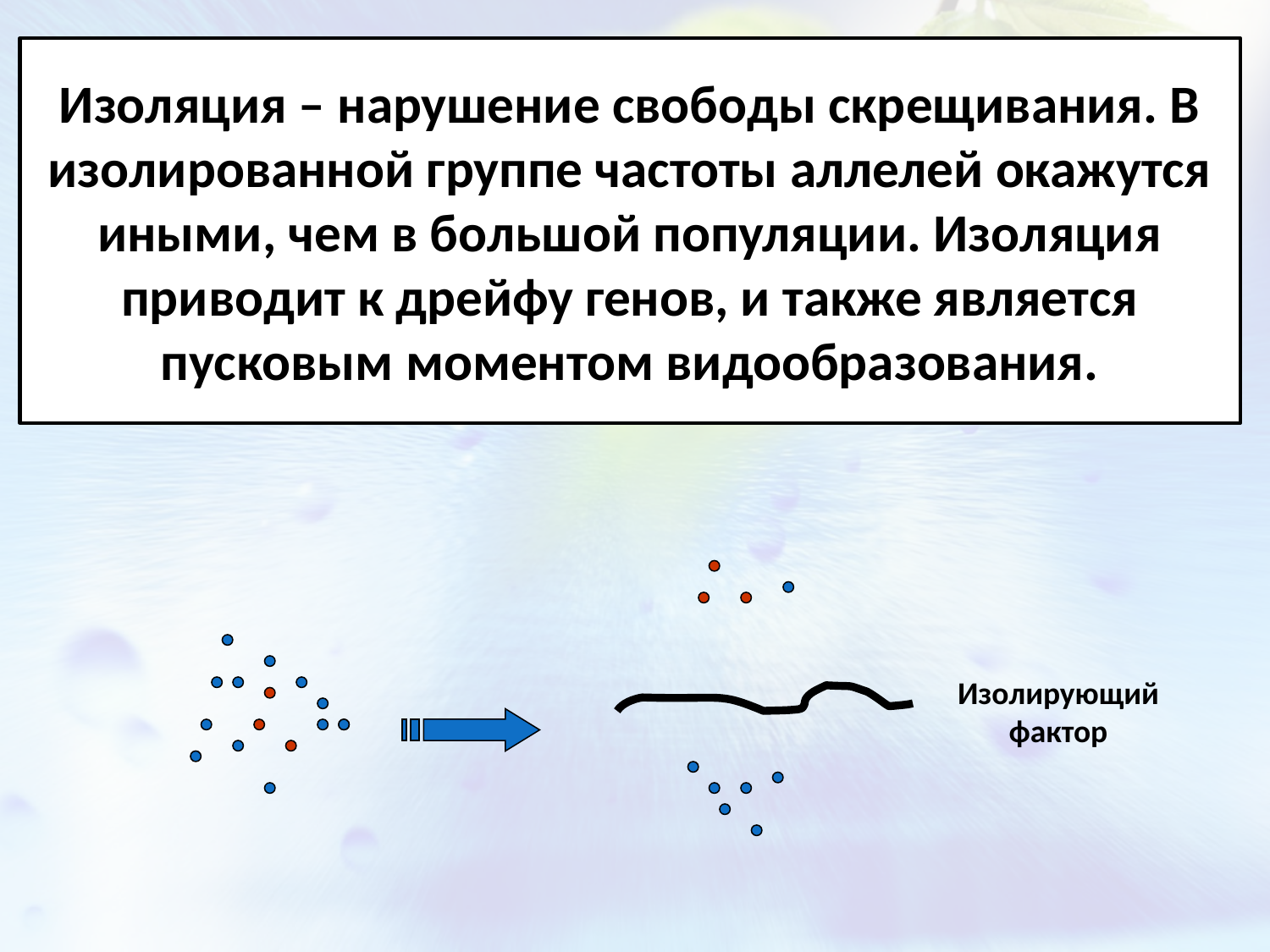

Изоляция – нарушение свободы скрещивания. В изолированной группе частоты аллелей окажутся иными, чем в большой популяции. Изоляция приводит к дрейфу генов, и также является пусковым моментом видообразования.

Изолирующий фактор